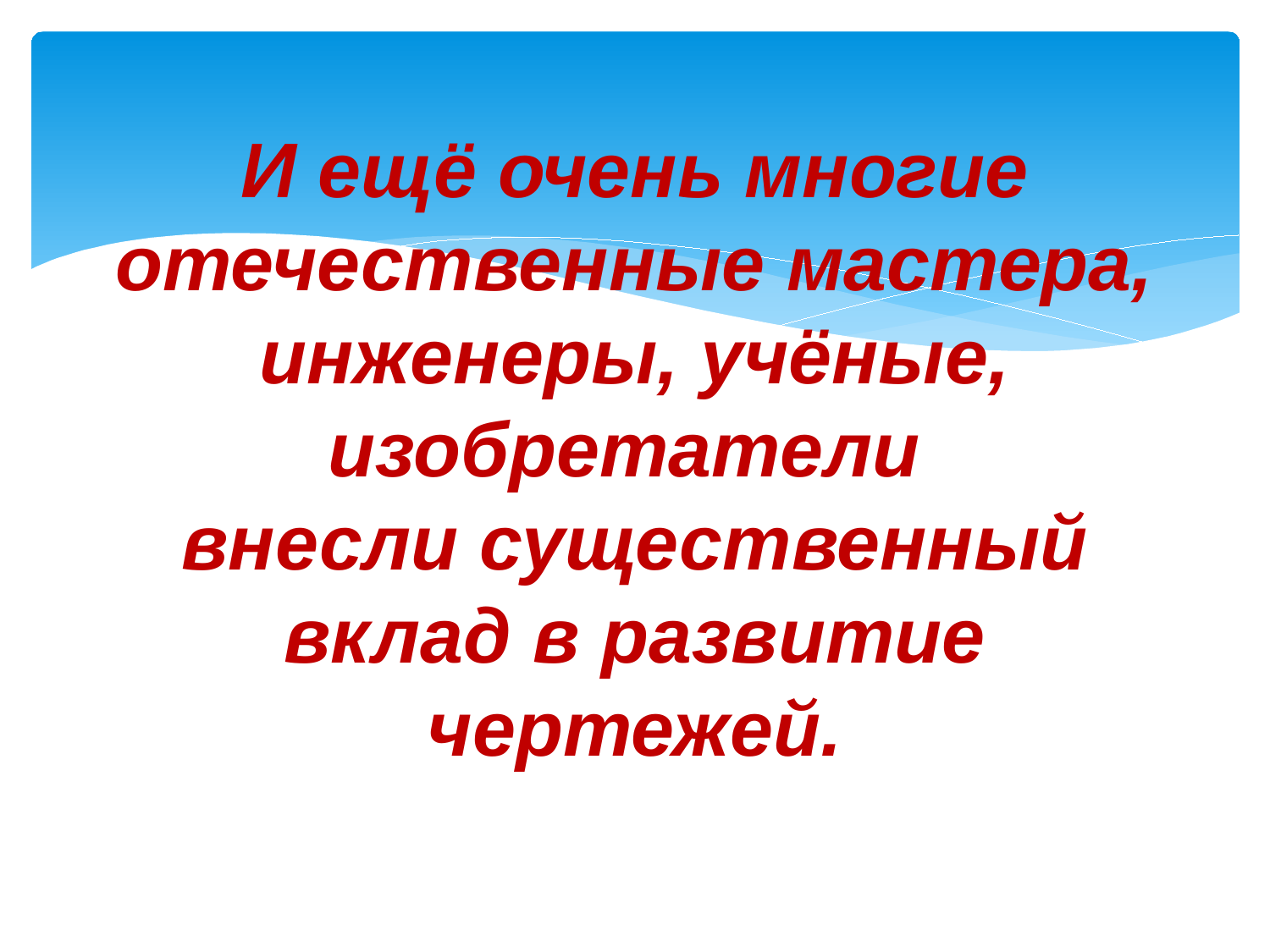

# И ещё очень многие отечественные мастера, инженеры, учёные, изобретатели внесли существенный вклад в развитие чертежей.